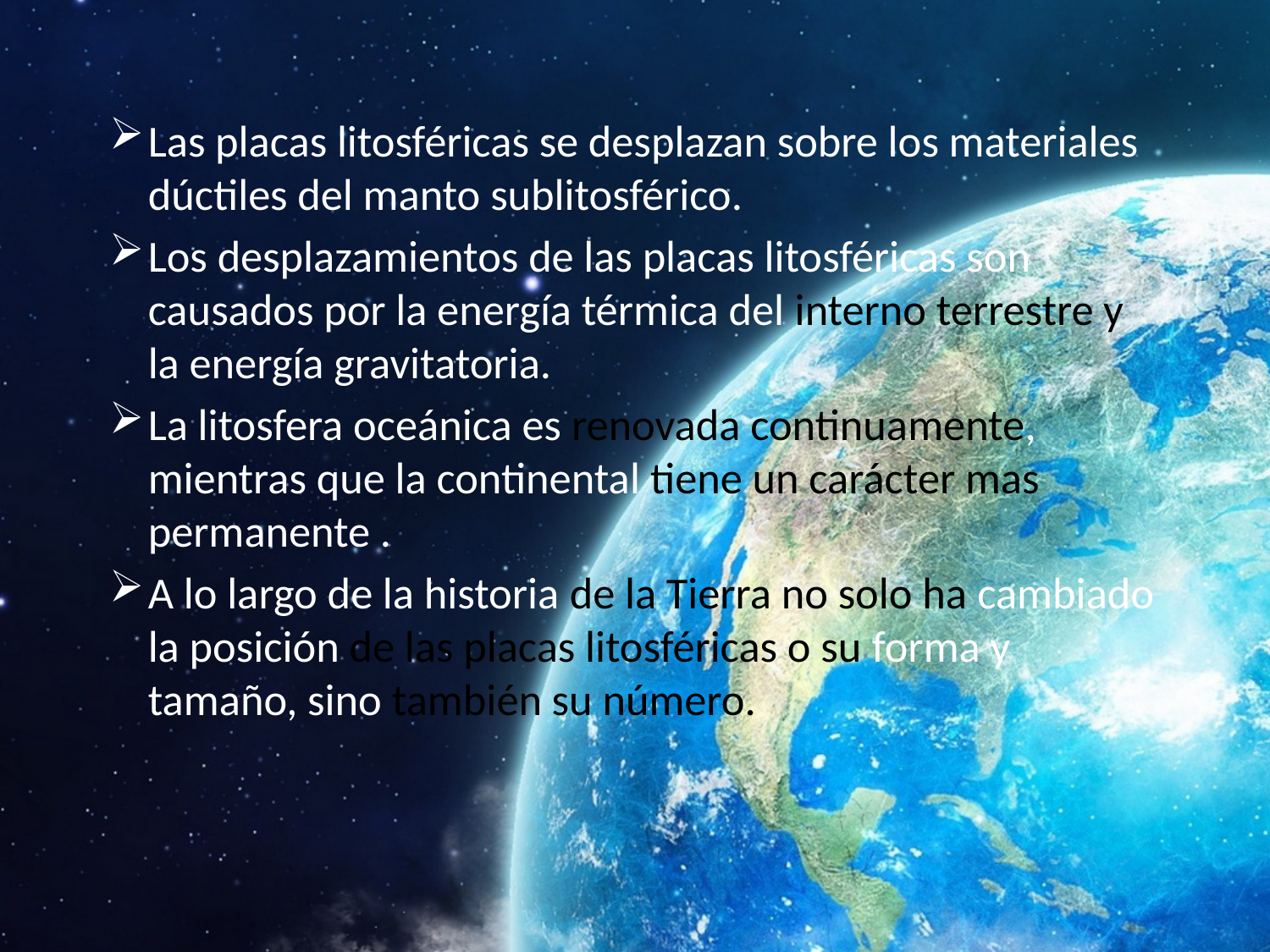

Las placas litosféricas se desplazan sobre los materiales dúctiles del manto sublitosférico.
Los desplazamientos de las placas litosféricas son causados por la energía térmica del interno terrestre y la energía gravitatoria.
La litosfera oceánica es renovada continuamente, mientras que la continental tiene un carácter mas permanente .
A lo largo de la historia de la Tierra no solo ha cambiado la posición de las placas litosféricas o su forma y tamaño, sino también su número.